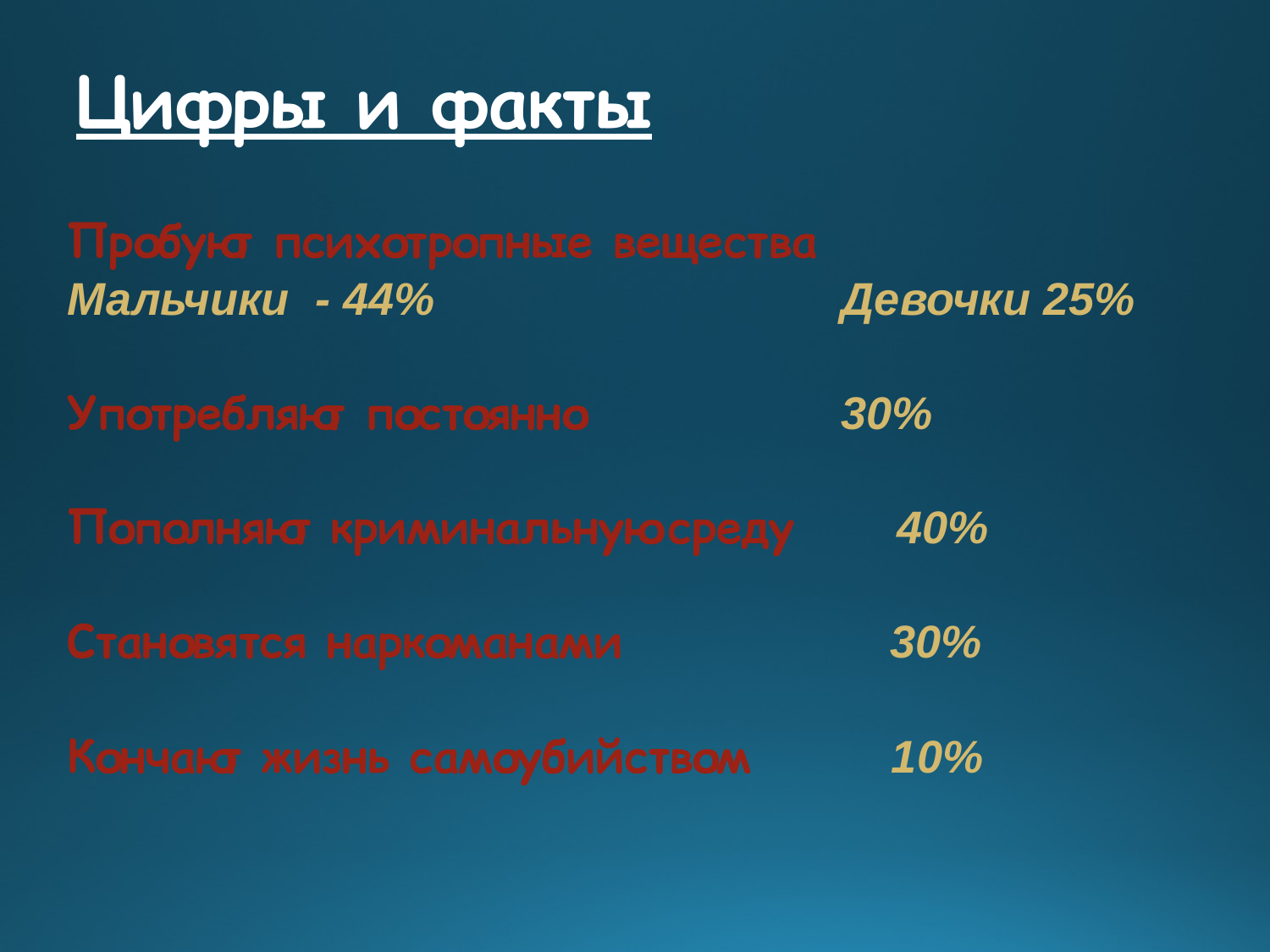

# Цифры и факты
Пробуют психотропные вещества
Мальчики  - 44%                                Девочки 25%

Употребляют постоянно                    30%

Пополняют криминальную среду        40%

Становятся наркоманами                     30%

Кончают жизнь самоубийством           10%